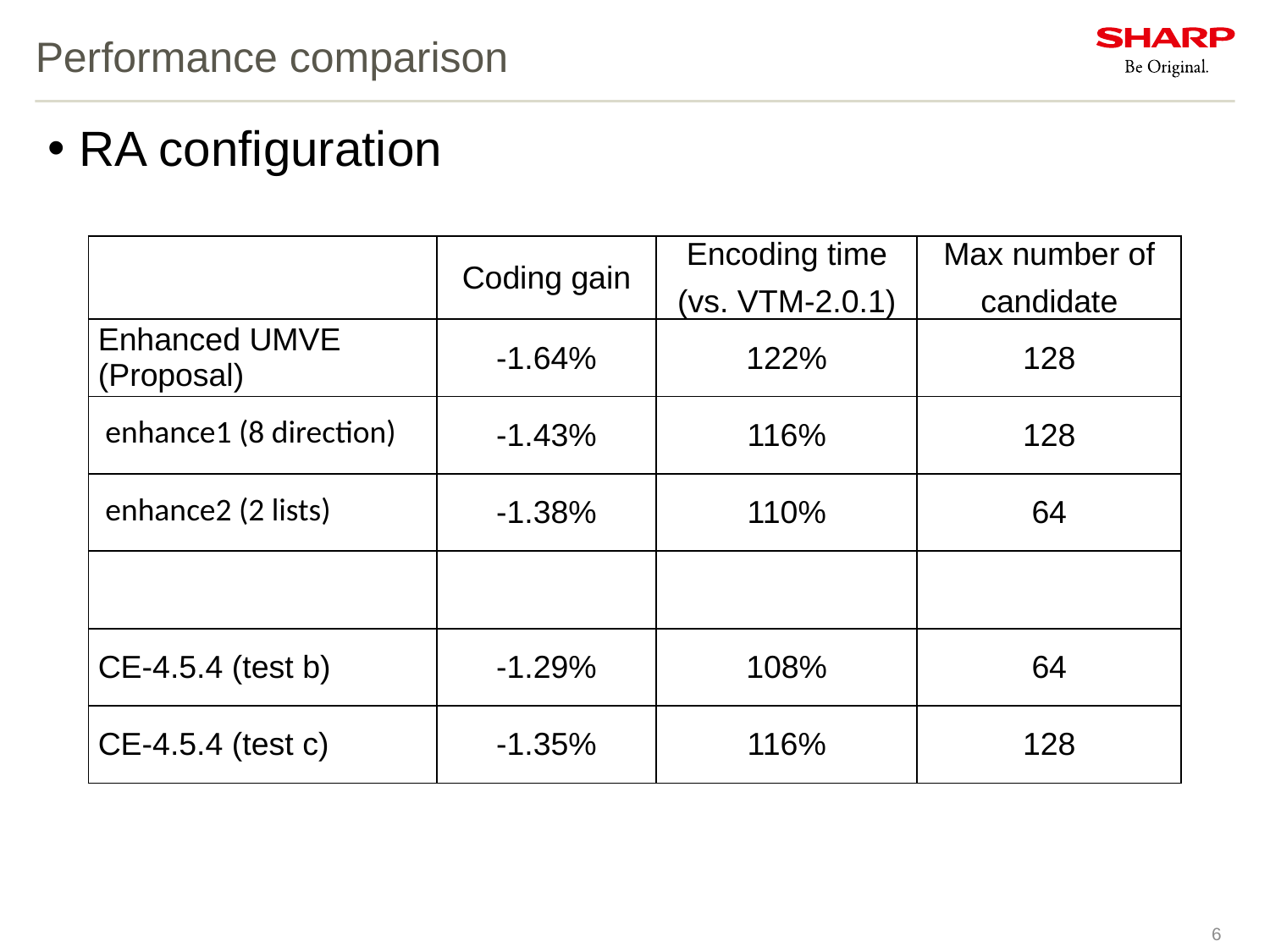

# Performance comparison
RA configuration
|  | Coding gain | Encoding time (vs. VTM-2.0.1) | Max number of candidate |
| --- | --- | --- | --- |
| Enhanced UMVE (Proposal) | -1.64% | 122% | 128 |
| enhance1 (8 direction) | -1.43% | 116% | 128 |
| enhance2 (2 lists) | -1.38% | 110% | 64 |
|  |  |  |  |
| CE-4.5.4 (test b) | -1.29% | 108% | 64 |
| CE-4.5.4 (test c) | -1.35% | 116% | 128 |
6